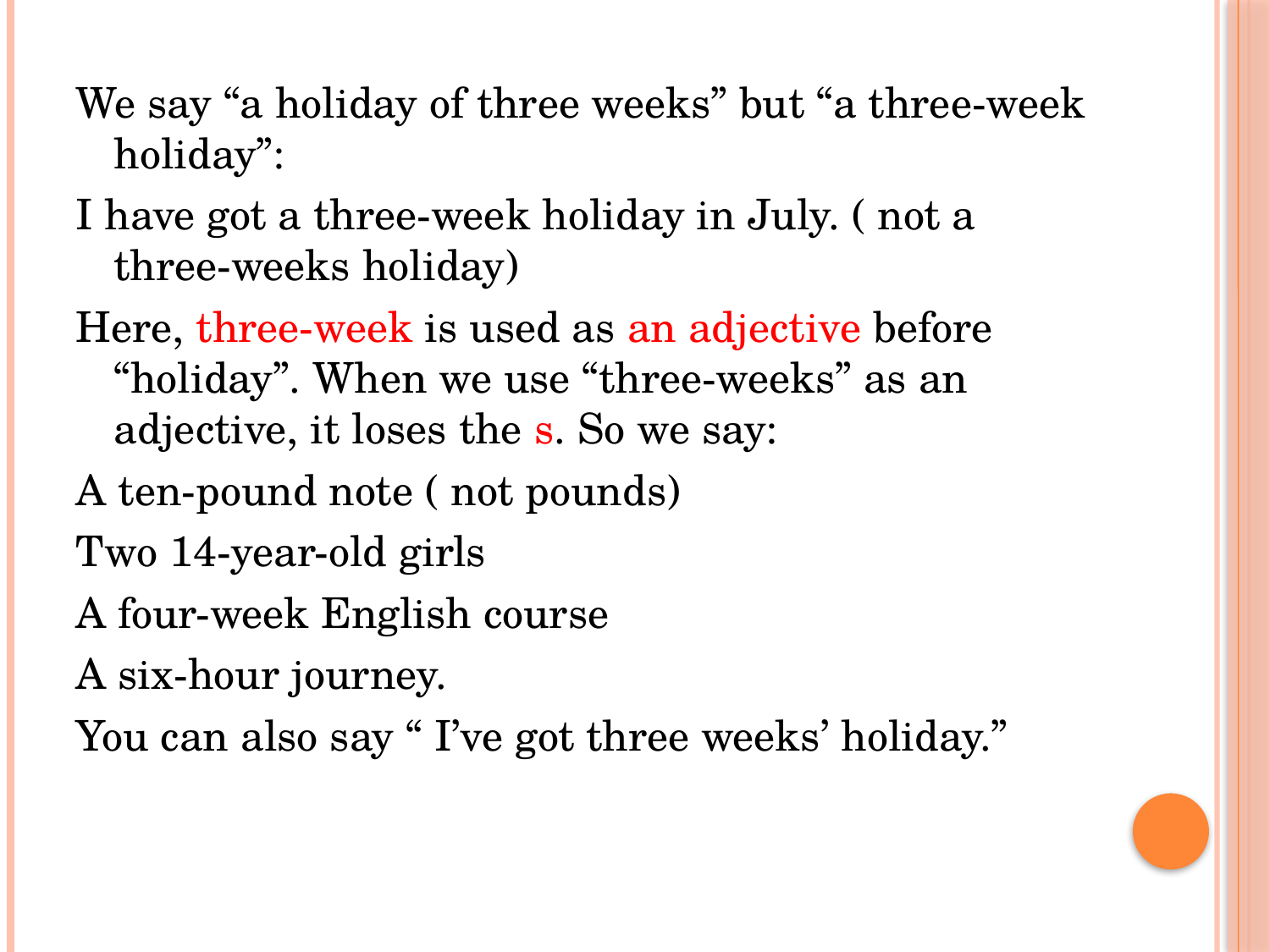

We say “a holiday of three weeks” but “a three-week holiday”:
I have got a three-week holiday in July. ( not a three-weeks holiday)
Here, three-week is used as an adjective before “holiday”. When we use “three-weeks” as an adjective, it loses the s. So we say:
A ten-pound note ( not pounds)
Two 14-year-old girls
A four-week English course
A six-hour journey.
You can also say “ I’ve got three weeks’ holiday.”